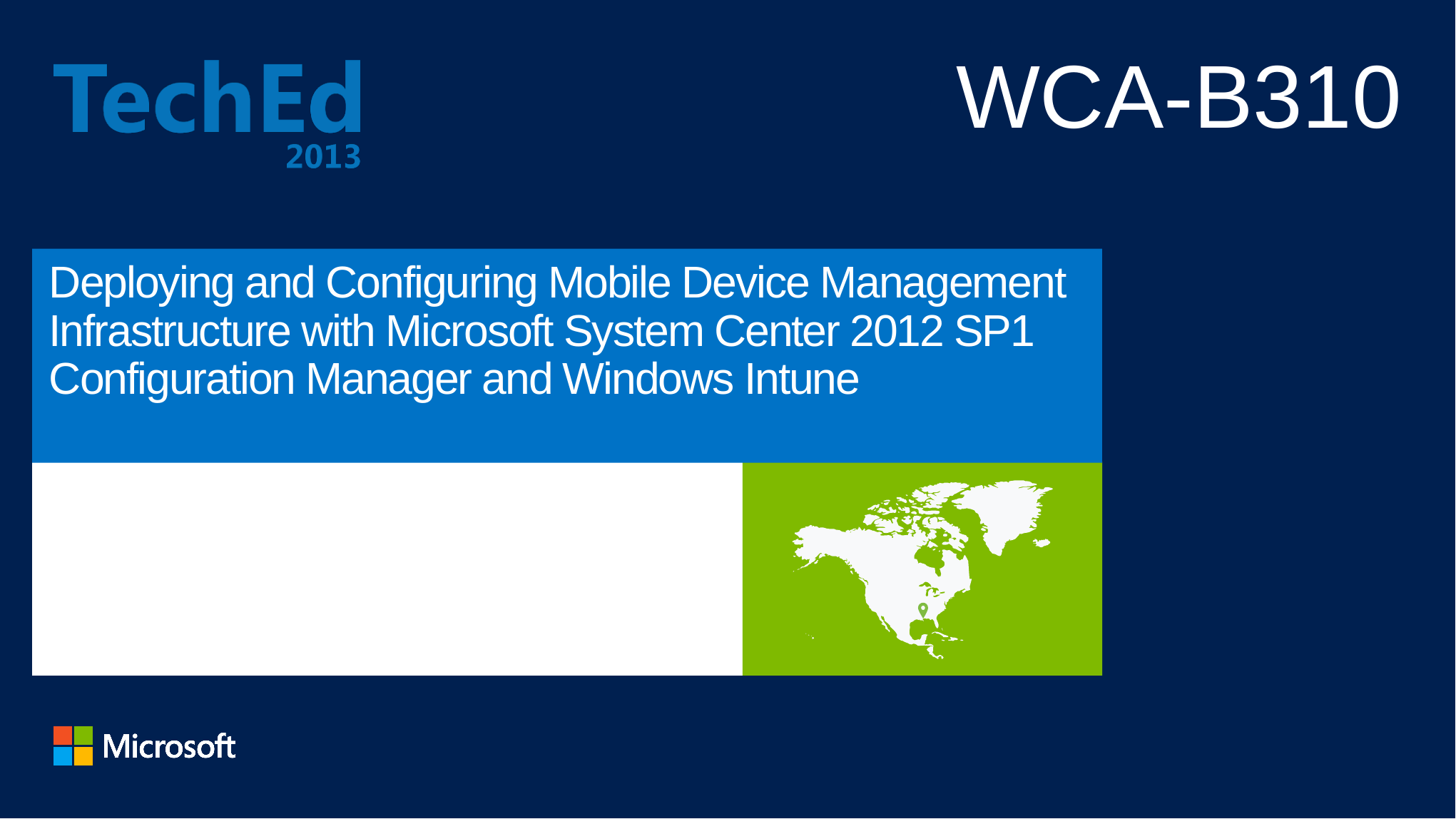

WCA-B310
# Deploying and Configuring Mobile Device Management Infrastructure with Microsoft System Center 2012 SP1 Configuration Manager and Windows Intune
Jim Dempsey
Adeep Cheema